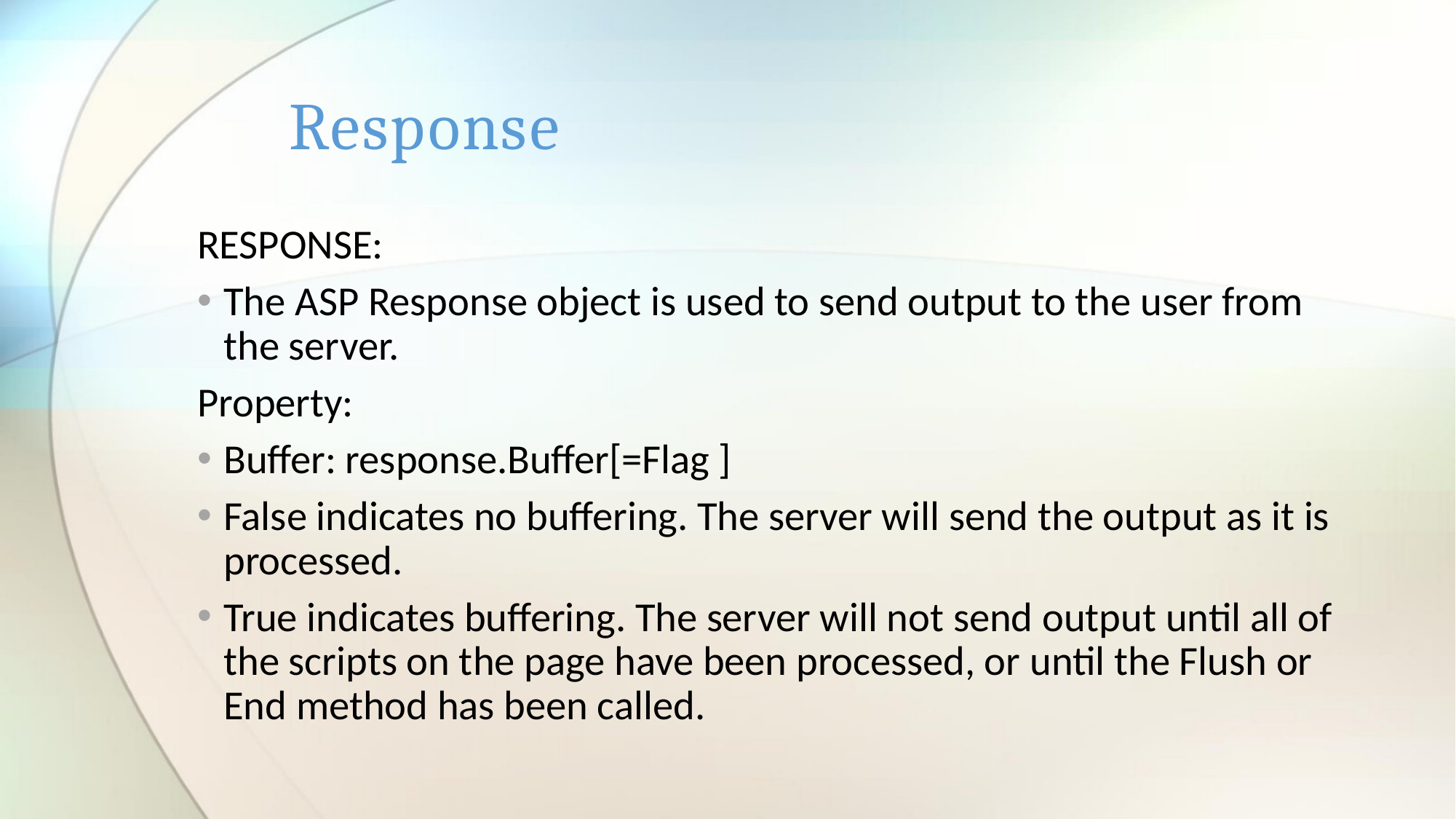

# Response
RESPONSE:
The ASP Response object is used to send output to the user from the server.
Property:
Buffer: response.Buffer[=Flag ]
False indicates no buffering. The server will send the output as it is processed.
True indicates buffering. The server will not send output until all of the scripts on the page have been processed, or until the Flush or End method has been called.